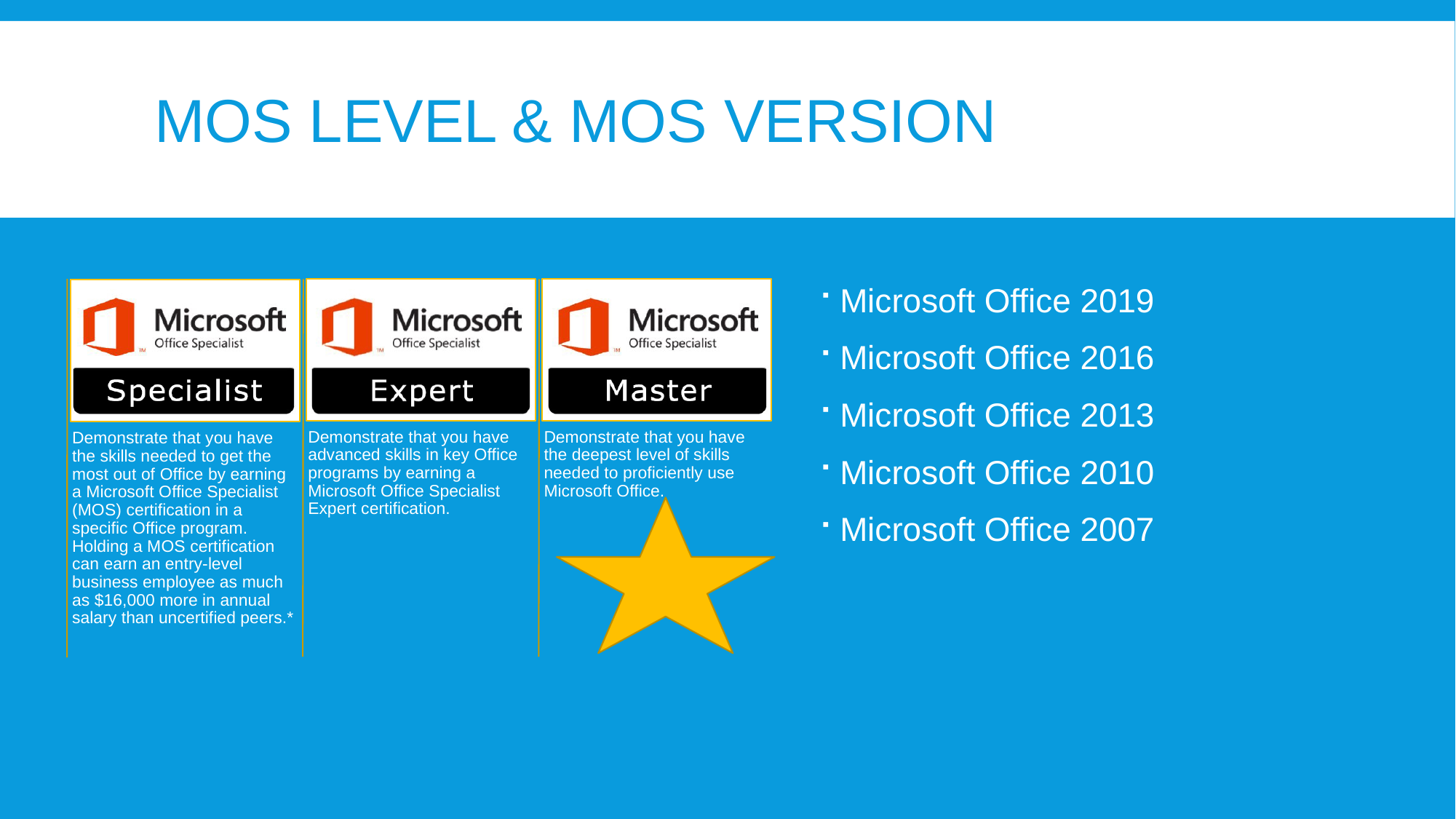

# MOS LEVEL & MOS VERSION
Demonstrate that you have the skills needed to get the most out of Office by earning a Microsoft Office Specialist (MOS) certification in a specific Office program. Holding a MOS certification can earn an entry-level business employee as much as $16,000 more in annual salary than uncertified peers.*
Demonstrate that you have advanced skills in key Office programs by earning a Microsoft Office Specialist Expert certification.
Demonstrate that you have the deepest level of skills needed to proficiently use Microsoft Office.
Microsoft Office 2019
Microsoft Office 2016
Microsoft Office 2013
Microsoft Office 2010
Microsoft Office 2007